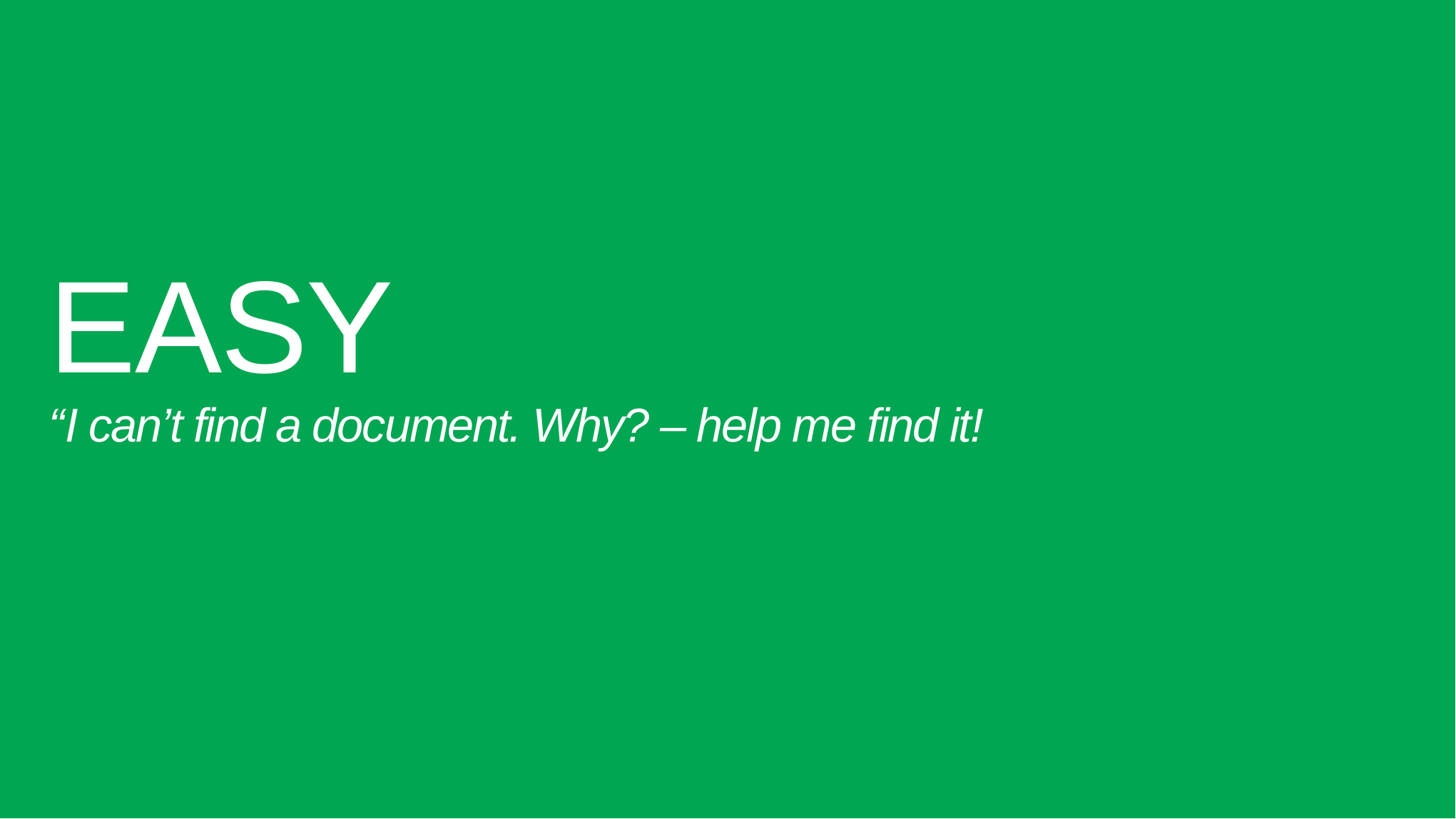

# EASY “I can’t find a document. Why? – help me find it!